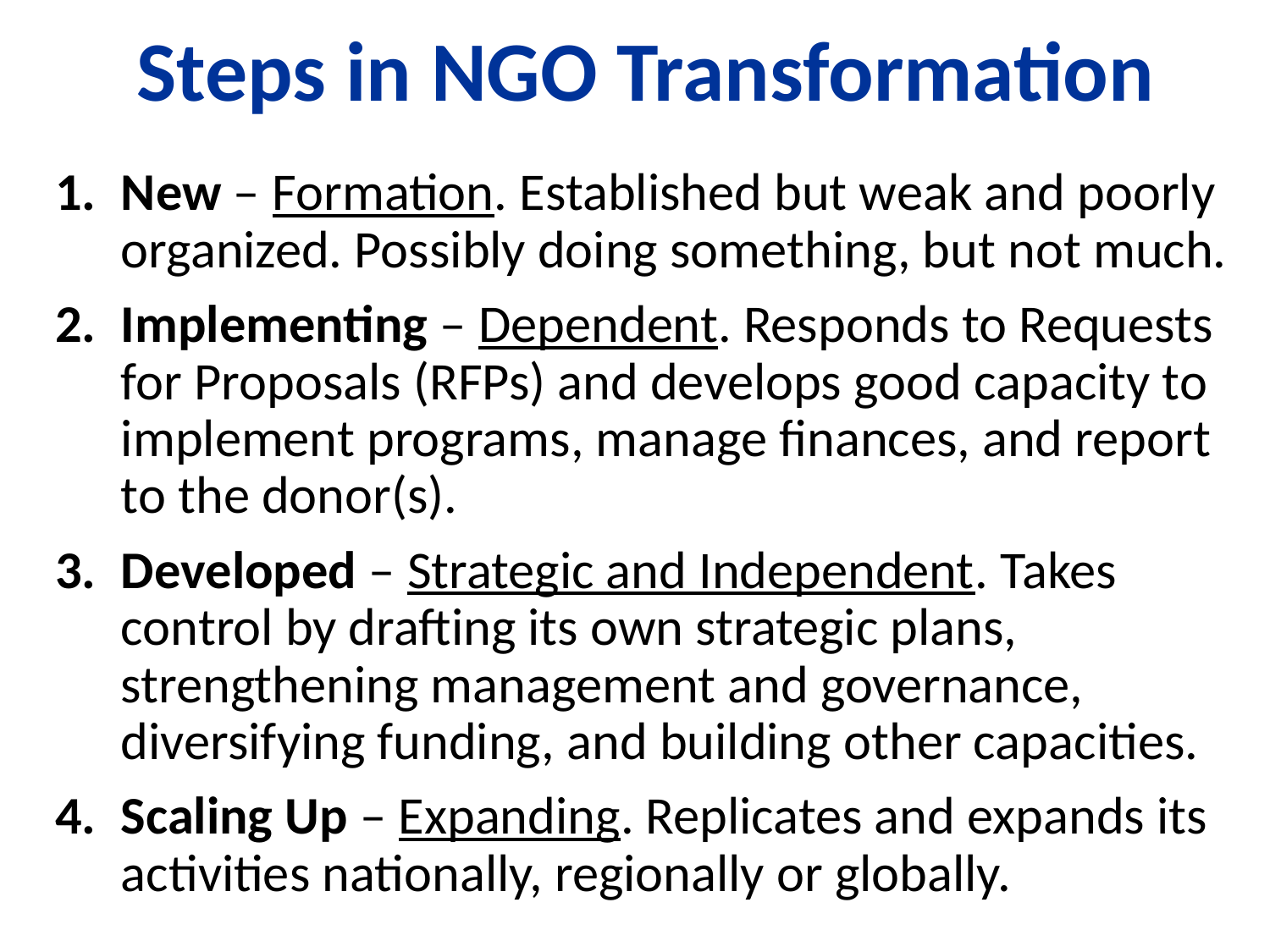

# Steps in NGO Transformation
New – Formation. Established but weak and poorly organized. Possibly doing something, but not much.
Implementing – Dependent. Responds to Requests for Proposals (RFPs) and develops good capacity to implement programs, manage finances, and report to the donor(s).
Developed – Strategic and Independent. Takes control by drafting its own strategic plans, strengthening management and governance, diversifying funding, and building other capacities.
Scaling Up – Expanding. Replicates and expands its activities nationally, regionally or globally.